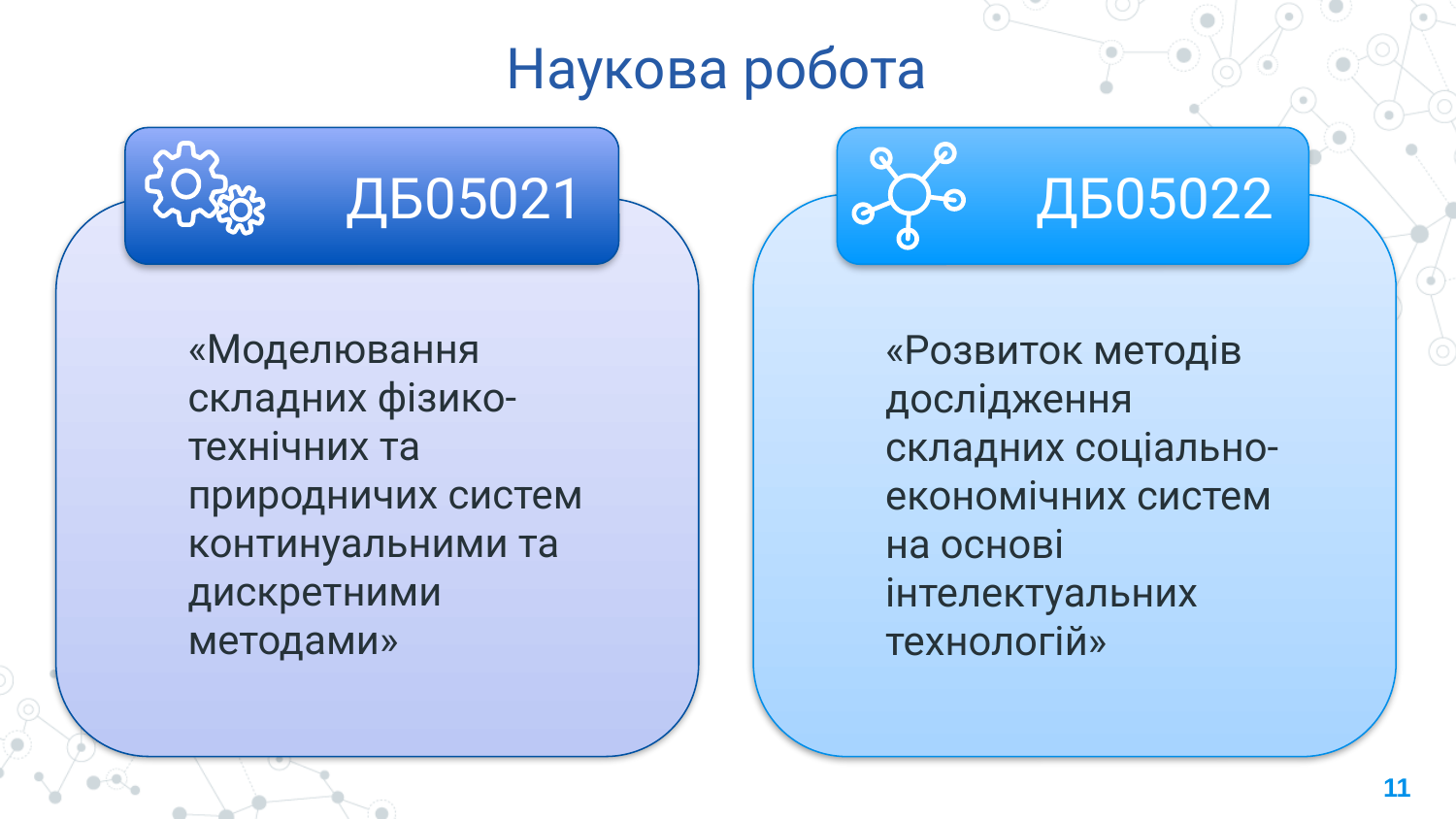

# Наукова робота
ДБ05021
ДБ05022

«Розвиток методів дослідження складних соціально-економічних систем на основі інтелектуальних технологій»
«Моделювання складних фізико-технічних та природничих систем континуальними та дискретними методами»
11